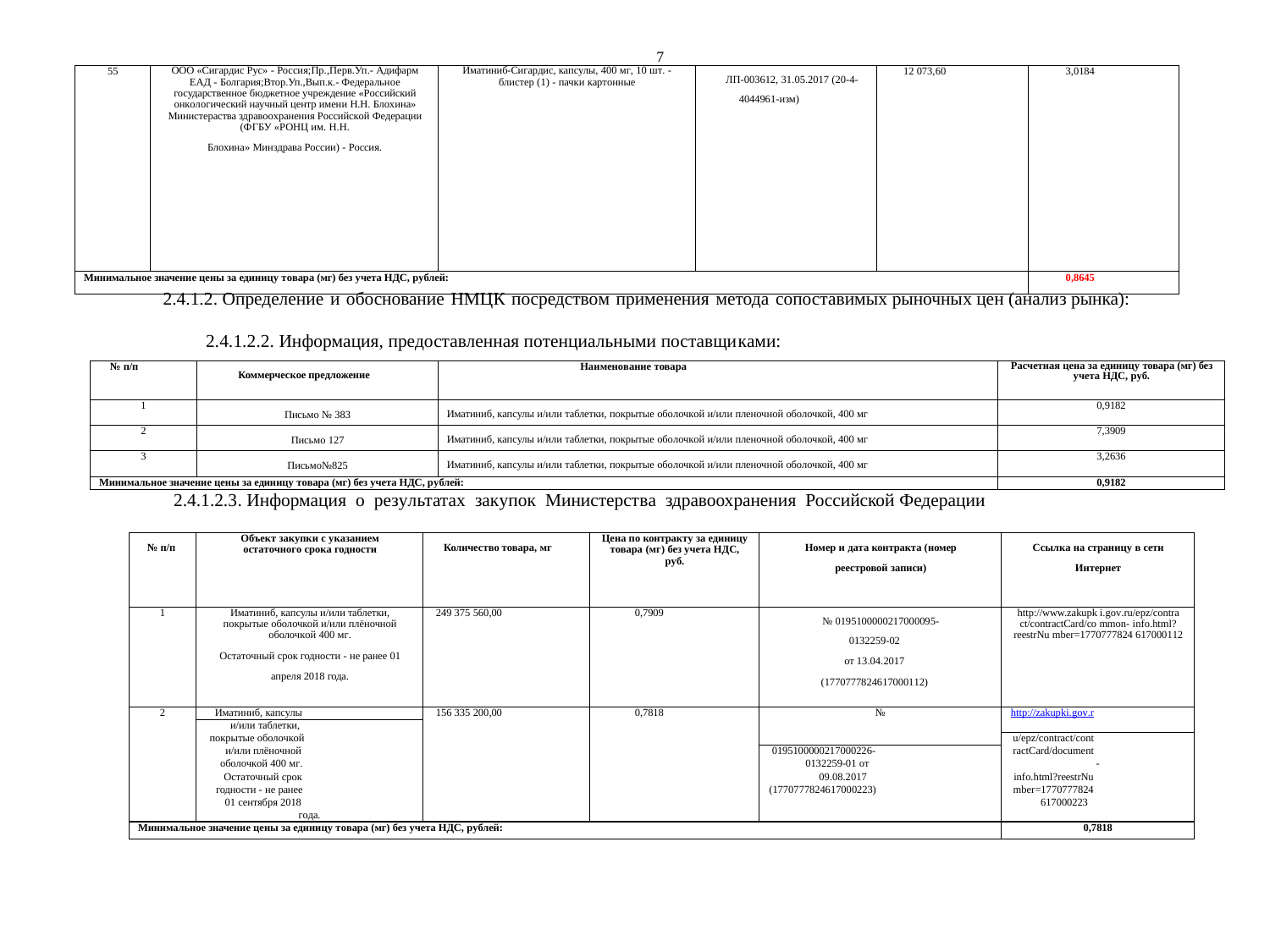

7
| 55 | ООО «Сигардис Рус» - Россия;Пр.,Перв.Уп.- Адифарм ЕАД - Болгария;Втор.Уп.,Вып.к.- Федеральное государственное бюджетное учреждение «Российский онкологический научный центр имени Н.Н. Блохина» Министераства здравоохранения Российской Федерации (ФГБУ «РОНЦ им. Н.Н. Блохина» Минздрава России) - Россия. | Иматиниб-Сигардис, капсулы, 400 мг, 10 шт. - блистер (1) - пачки картонные | ЛП-003612, 31.05.2017 (20-4- 4044961-изм) | 12 073,60 | 3,0184 |
| --- | --- | --- | --- | --- | --- |
| Минимальное значение цены за единицу товара (мг) без учета НДС, рублей: |  |  |  |  | 0,8645 |
2.4.1.2. Определение и обоснование НМЦК посредством применения метода сопоставимых рыночных цен (анализ рынка):

2.4.1.2.2. Информация, предоставленная потенциальными поставщиками:
| № п/п | Коммерческое предложение | Наименование товара | Расчетная цена за единицу товара (мг) без учета НДС, руб. |
| --- | --- | --- | --- |
| 1 | Письмо № 383 | Иматиниб, капсулы и/или таблетки, покрытые оболочкой и/или пленочной оболочкой, 400 мг | 0,9182 |
| 2 | Письмо 127 | Иматиниб, капсулы и/или таблетки, покрытые оболочкой и/или пленочной оболочкой, 400 мг | 7,3909 |
| 3 | Письмо№825 | Иматиниб, капсулы и/или таблетки, покрытые оболочкой и/или пленочной оболочкой, 400 мг | 3,2636 |
| Минимальное значение цены за единицу товара (мг) без учета НДС, рублей: |  |  | 0,9182 |
2.4.1.2.3. Информация  о  результатах  закупок  Министерства  здравоохранения  Российской Федерации
| № п/п | Объект закупки с указанием остаточного срока годности | Количество товара, мг | Цена по контракту за единицу товара (мг) без учета НДС, руб. | Номер и дата контракта (номер реестровой записи) | Ссылка на страницу в сети Интернет |
| --- | --- | --- | --- | --- | --- |
| 1 | Иматиниб, капсулы и/или таблетки, покрытые оболочкой и/или плёночной оболочкой 400 мг. Остаточный срок годности - не ранее 01 апреля 2018 года. | 249 375 560,00 | 0,7909 | № 0195100000217000095- 0132259-02 от 13.04.2017 (1770777824617000112) | http://www.zakupk i.gov.ru/epz/contra ct/contractCard/co mmon- info.html?reestrNu mber=1770777824 617000112 |
| 2 | Иматиниб, капсулы | 156 335 200,00 | 0,7818 | № | http://zakupki.gov.r |
|  | и/или таблетки, |  |  |  |  |
|  | покрытые оболочкой |  |  |  | u/epz/contract/cont |
|  | и/или плёночной |  |  | 0195100000217000226- | ractCard/document |
|  | оболочкой 400 мг. |  |  | 0132259-01 от | - |
|  | Остаточный срок |  |  | 09.08.2017 | info.html?reestrNu |
|  | годности - не ранее |  |  | (1770777824617000223) | mber=1770777824 |
|  | 01 сентября 2018 |  |  |  | 617000223 |
|  | года. |  |  |  |  |
| Минимальное значение цены за единицу товара (мг) без учета НДС, рублей: |  |  |  |  | 0,7818 |